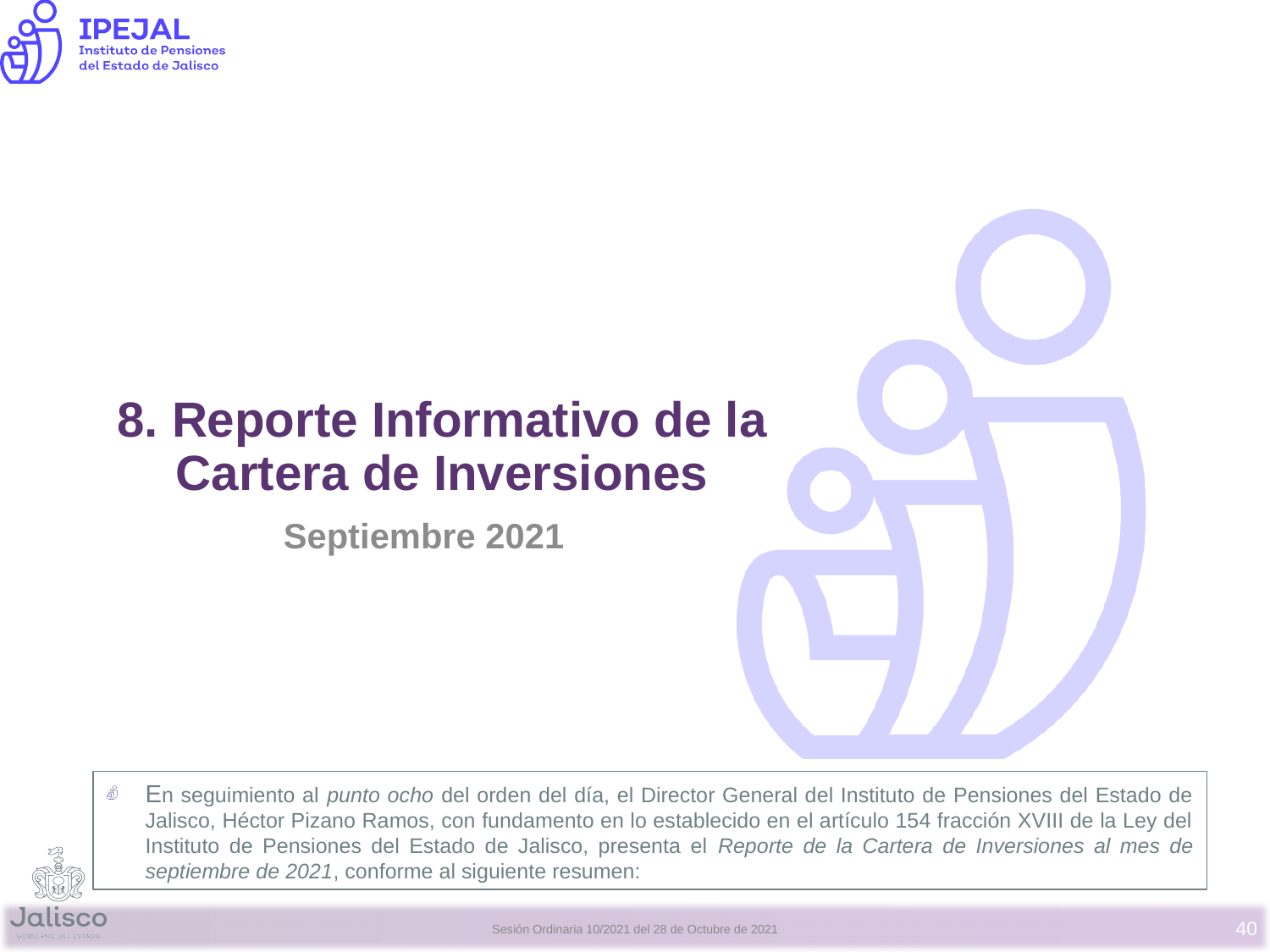

# 8. Reporte Informativo de la Cartera de Inversiones
Septiembre 2021
En seguimiento al punto ocho del orden del día, el Director General del Instituto de Pensiones del Estado de Jalisco, Héctor Pizano Ramos, con fundamento en lo establecido en el artículo 154 fracción XVIII de la Ley del Instituto de Pensiones del Estado de Jalisco, presenta el Reporte de la Cartera de Inversiones al mes de septiembre de 2021, conforme al siguiente resumen:
40
Sesión Ordinaria 10/2021 del 28 de Octubre de 2021